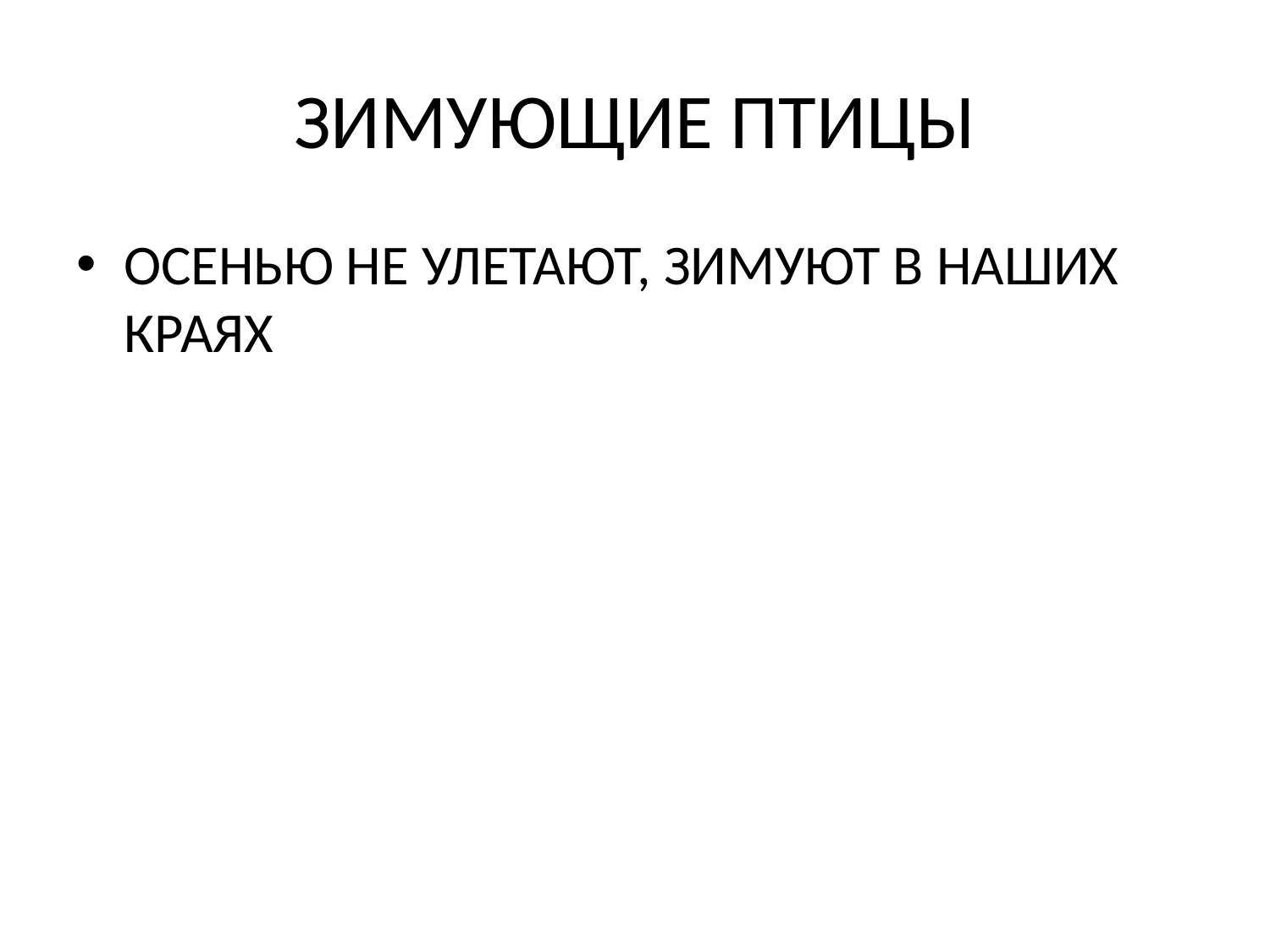

# ЗИМУЮЩИЕ ПТИЦЫ
ОСЕНЬЮ НЕ УЛЕТАЮТ, ЗИМУЮТ В НАШИХ КРАЯХ